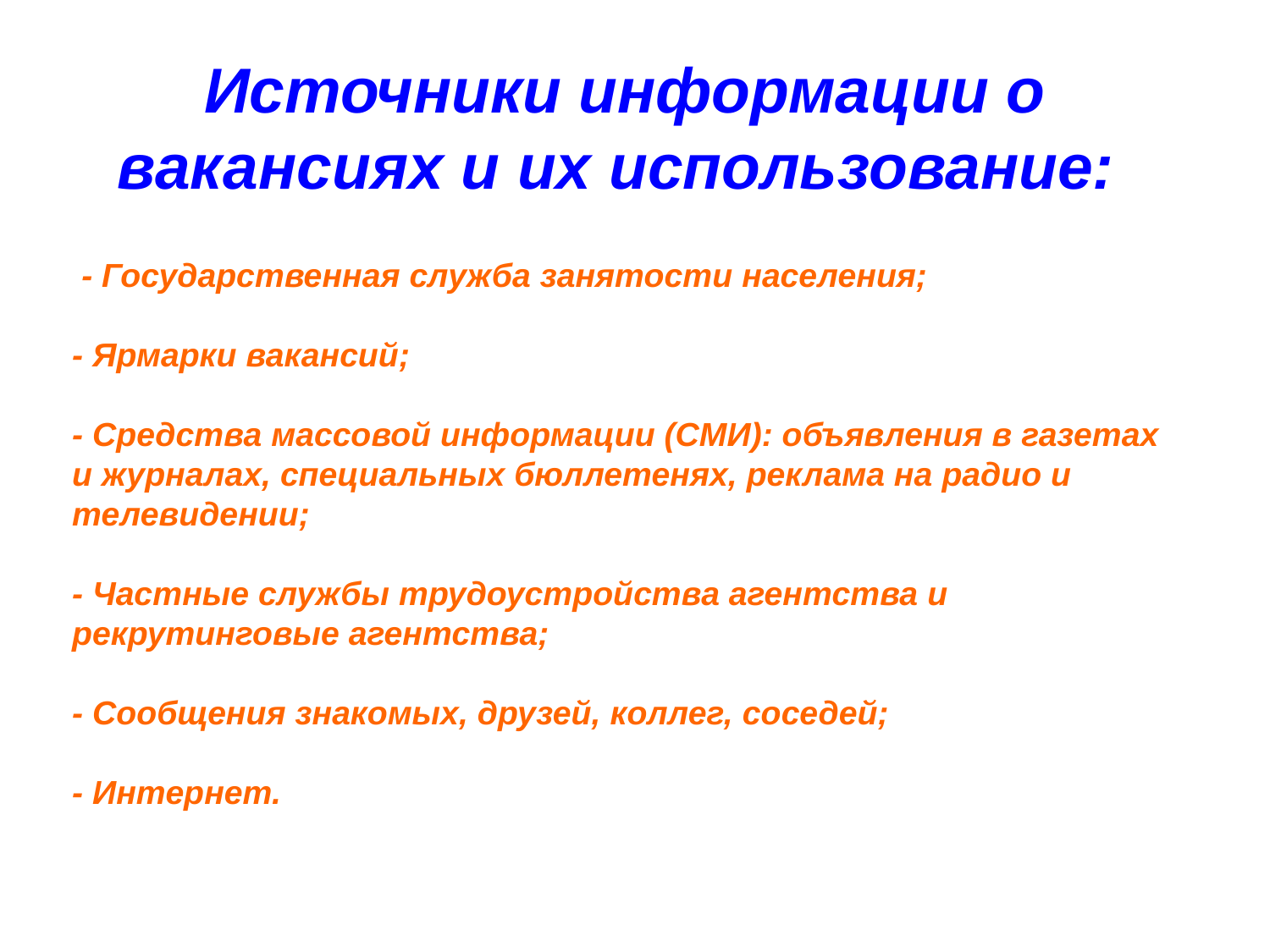

Источники информации о вакансиях и их использование:
 - Государственная служба занятости населения;

- Ярмарки вакансий;

- Средства массовой информации (СМИ): объявления в газетах и журналах, специальных бюллетенях, реклама на радио и телевидении;

- Частные службы трудоустройства агентства и рекрутинговые агентства;

- Сообщения знакомых, друзей, коллег, соседей;

- Интернет.